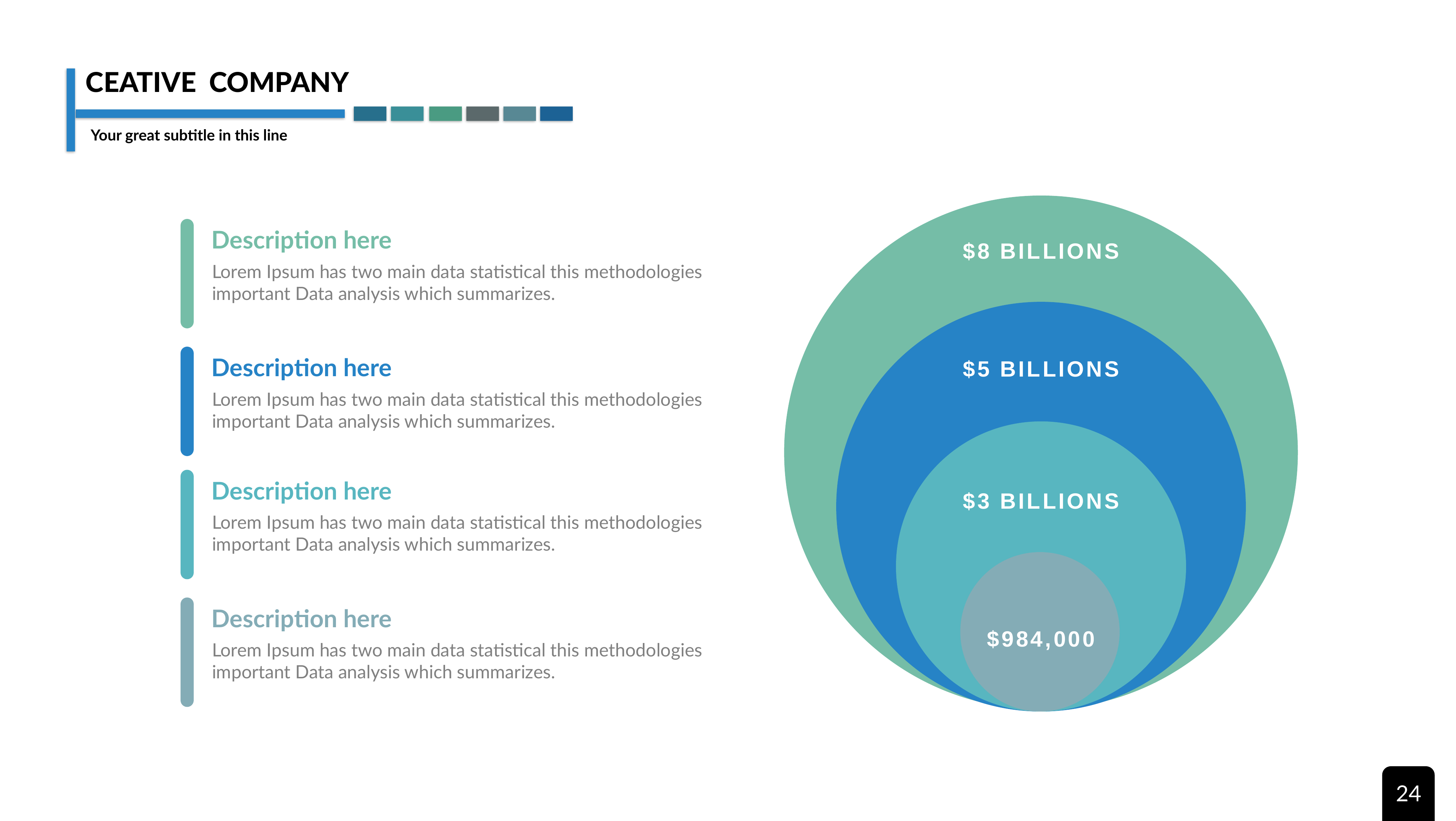

CEATIVE  COMPANY

Your great subtitle in this line

Description here
$8 BILLIONS
Lorem Ipsum has two main data statistical this methodologies important Data analysis which summarizes.

Description here
$5 BILLIONS
Lorem Ipsum has two main data statistical this methodologies important Data analysis which summarizes.

Description here
$3 BILLIONS
Lorem Ipsum has two main data statistical this methodologies important Data analysis which summarizes.

Description here
$984,000
Lorem Ipsum has two main data statistical this methodologies important Data analysis which summarizes.